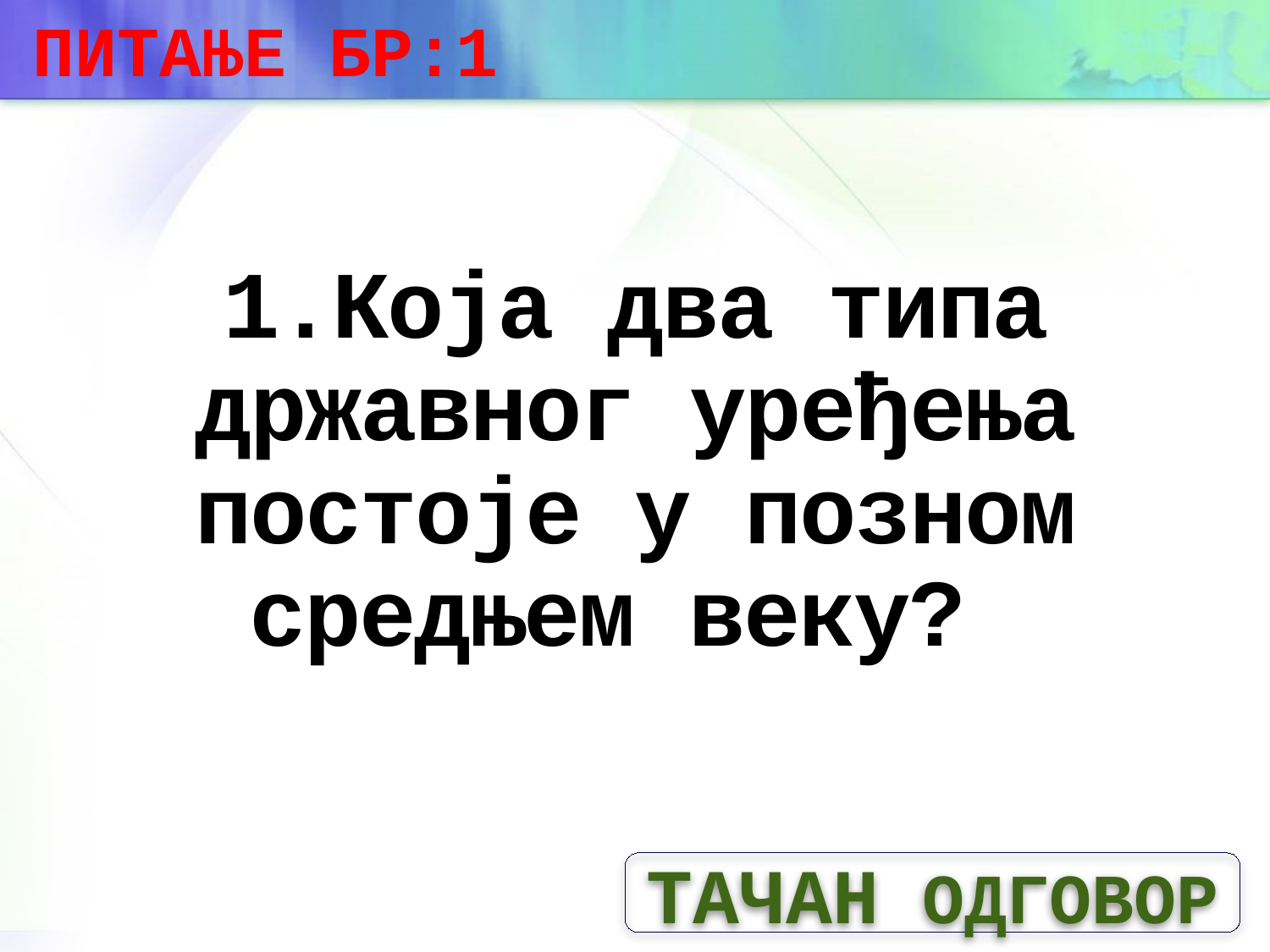

ПИТАЊЕ БР:1
# 1.Која два типа државног уређења постоје у позном средњем веку?
ТАЧАН ОДГОВОР